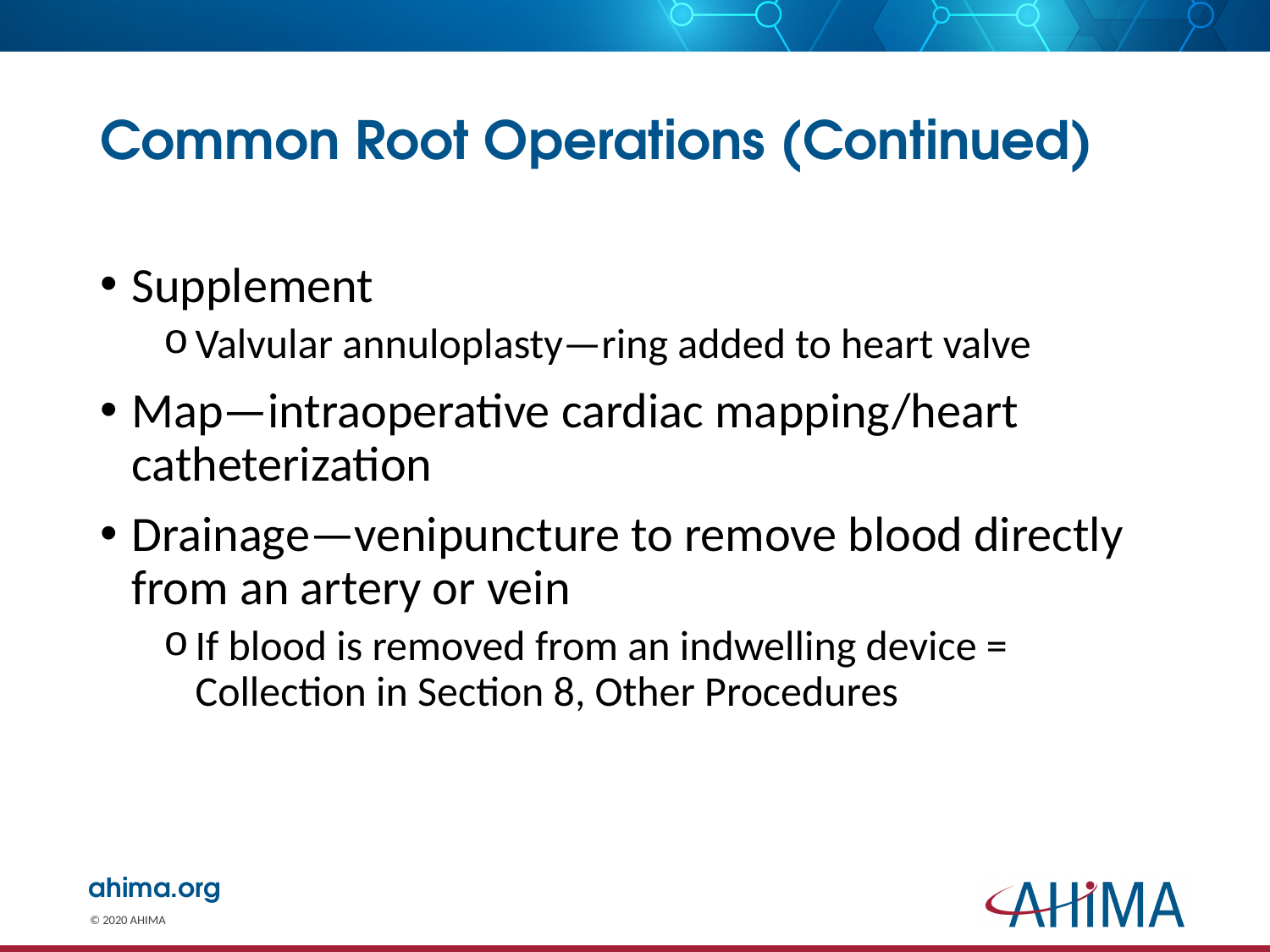

# Common Root Operations (Continued)
Supplement
Valvular annuloplasty—ring added to heart valve
Map—intraoperative cardiac mapping/heart catheterization
Drainage—venipuncture to remove blood directly from an artery or vein
If blood is removed from an indwelling device = Collection in Section 8, Other Procedures